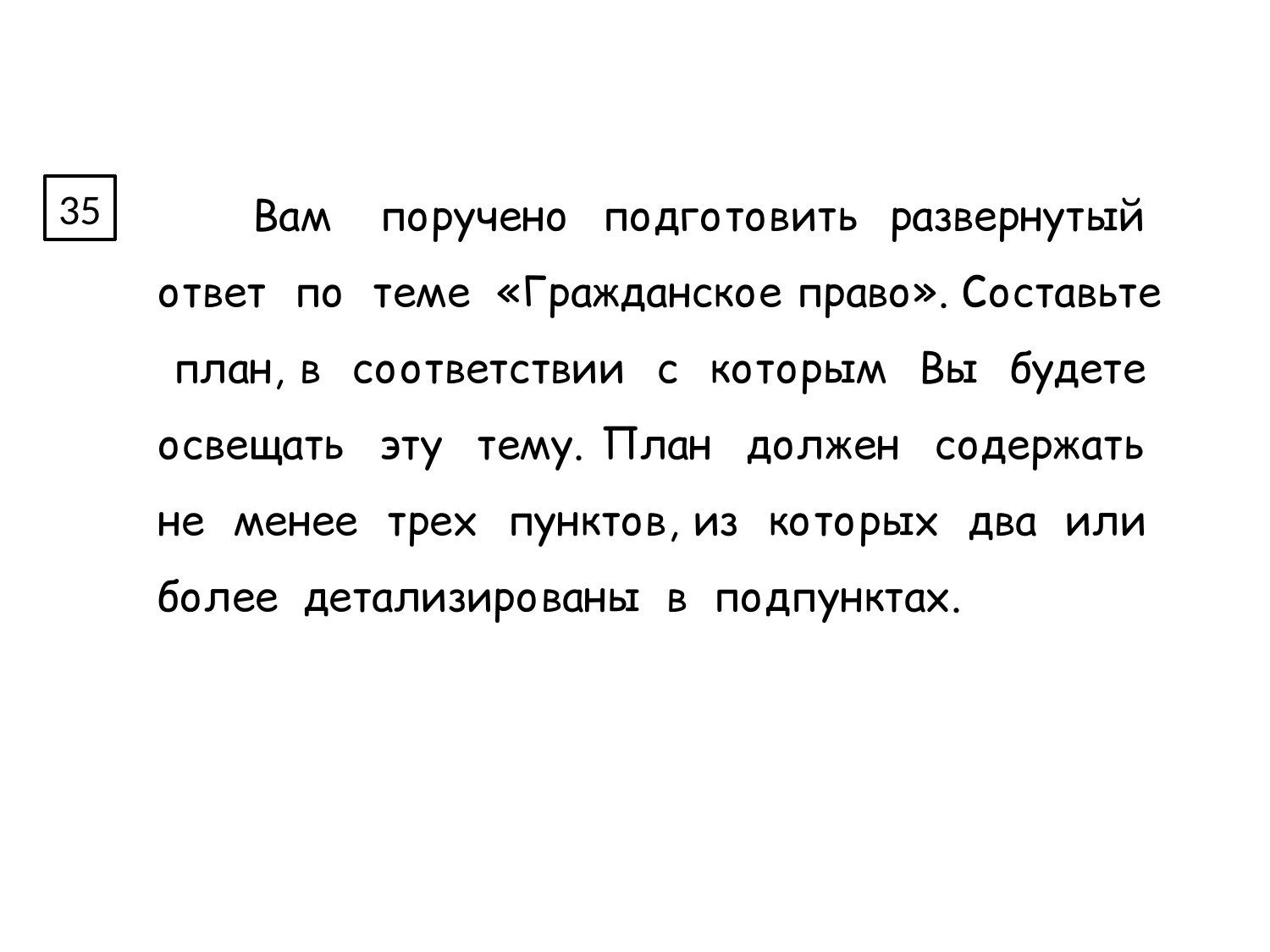

Вам   поручено  подготовить  развернутый  ответ  по  теме  «Гражданское право». Составьте  план, в  соответствии  с  которым  Вы  будете  освещать  эту  тему. План  должен  содержать  не  менее  трех  пунктов, из  которых  два  или  более  детализированы  в  подпунктах.

35